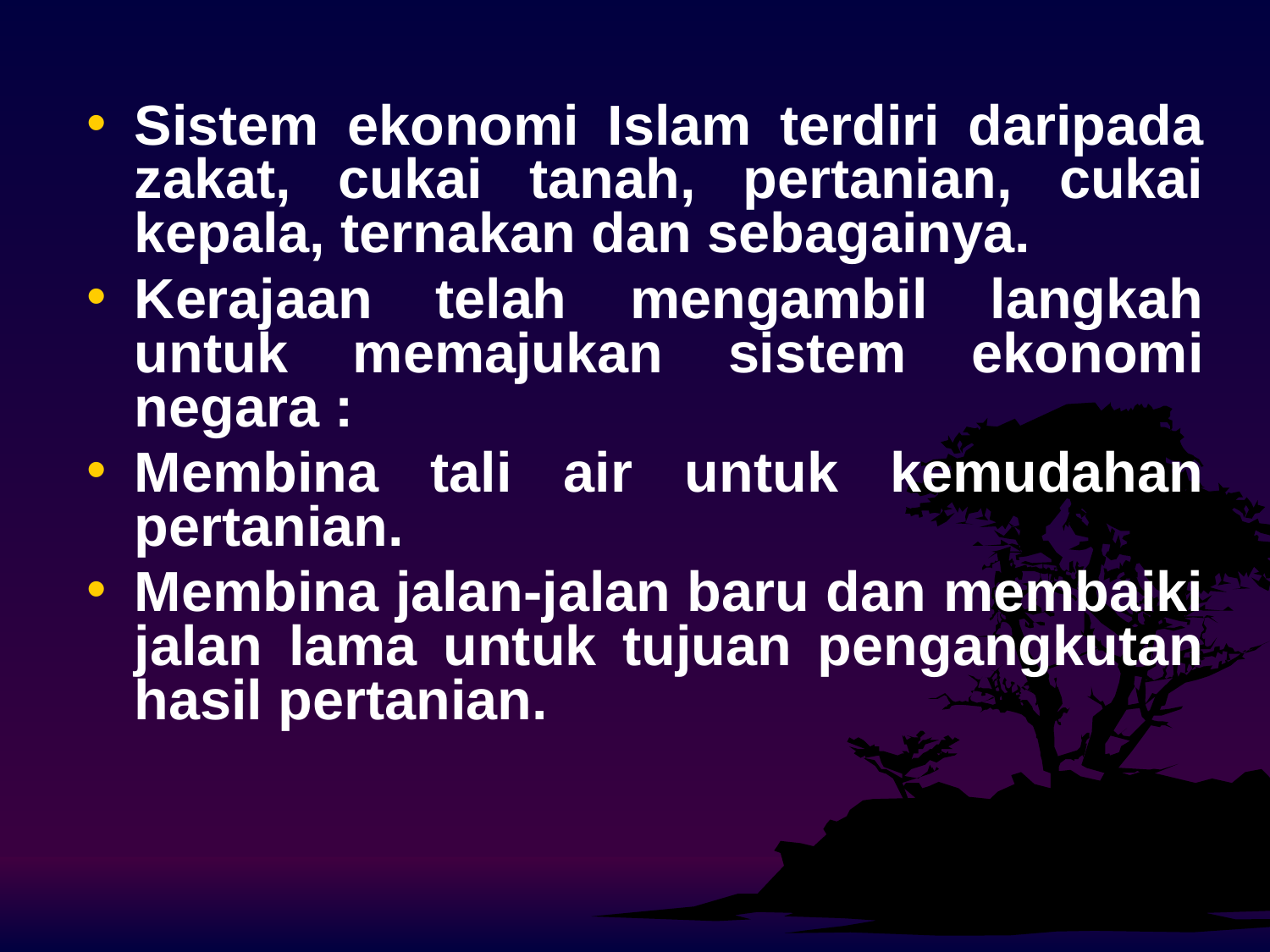

Sistem ekonomi Islam terdiri daripada zakat, cukai tanah, pertanian, cukai kepala, ternakan dan sebagainya.
Kerajaan telah mengambil langkah untuk memajukan sistem ekonomi negara :
Membina tali air untuk kemudahan pertanian.
Membina jalan-jalan baru dan membaiki jalan lama untuk tujuan pengangkutan hasil pertanian.